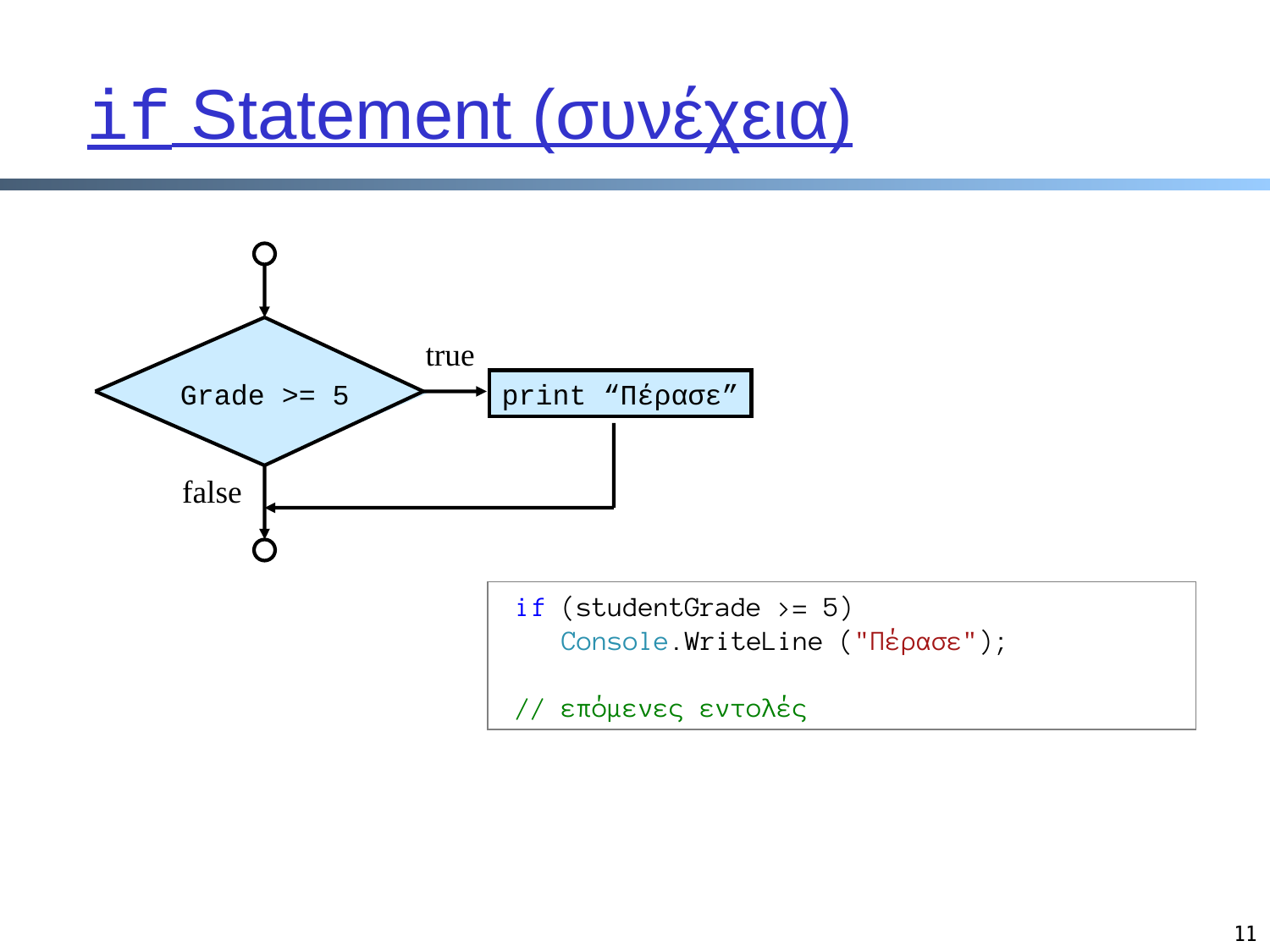

# if Statement (συνέχεια)

Grade >= 5
print “Πέρασε”

true
false
 if (studentGrade >= 5)
    Console.WriteLine ("Πέρασε");

 // επόμενες εντολές
11